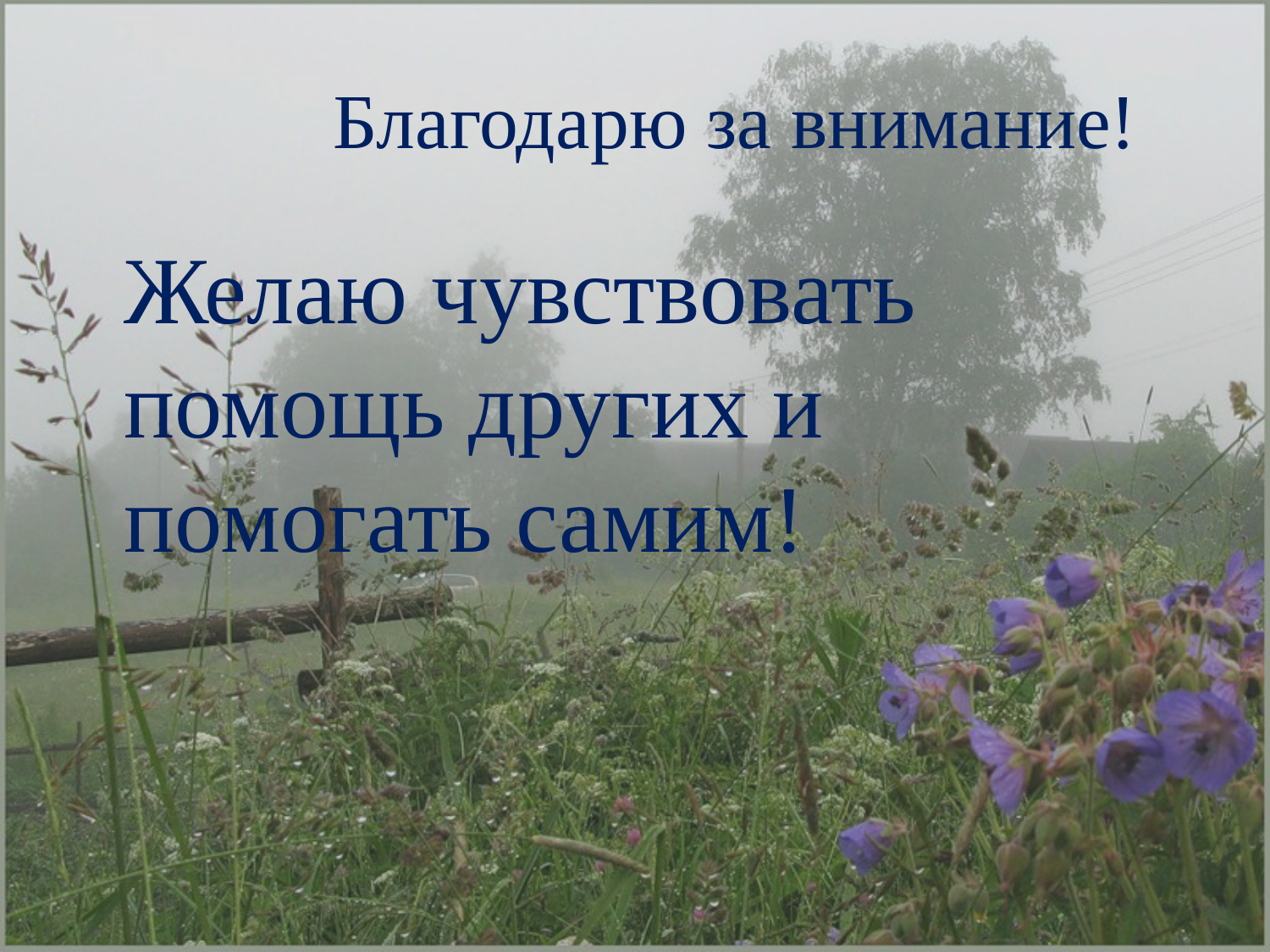

# Благодарю за внимание!
  Желаю чувствовать помощь других и помогать самим!